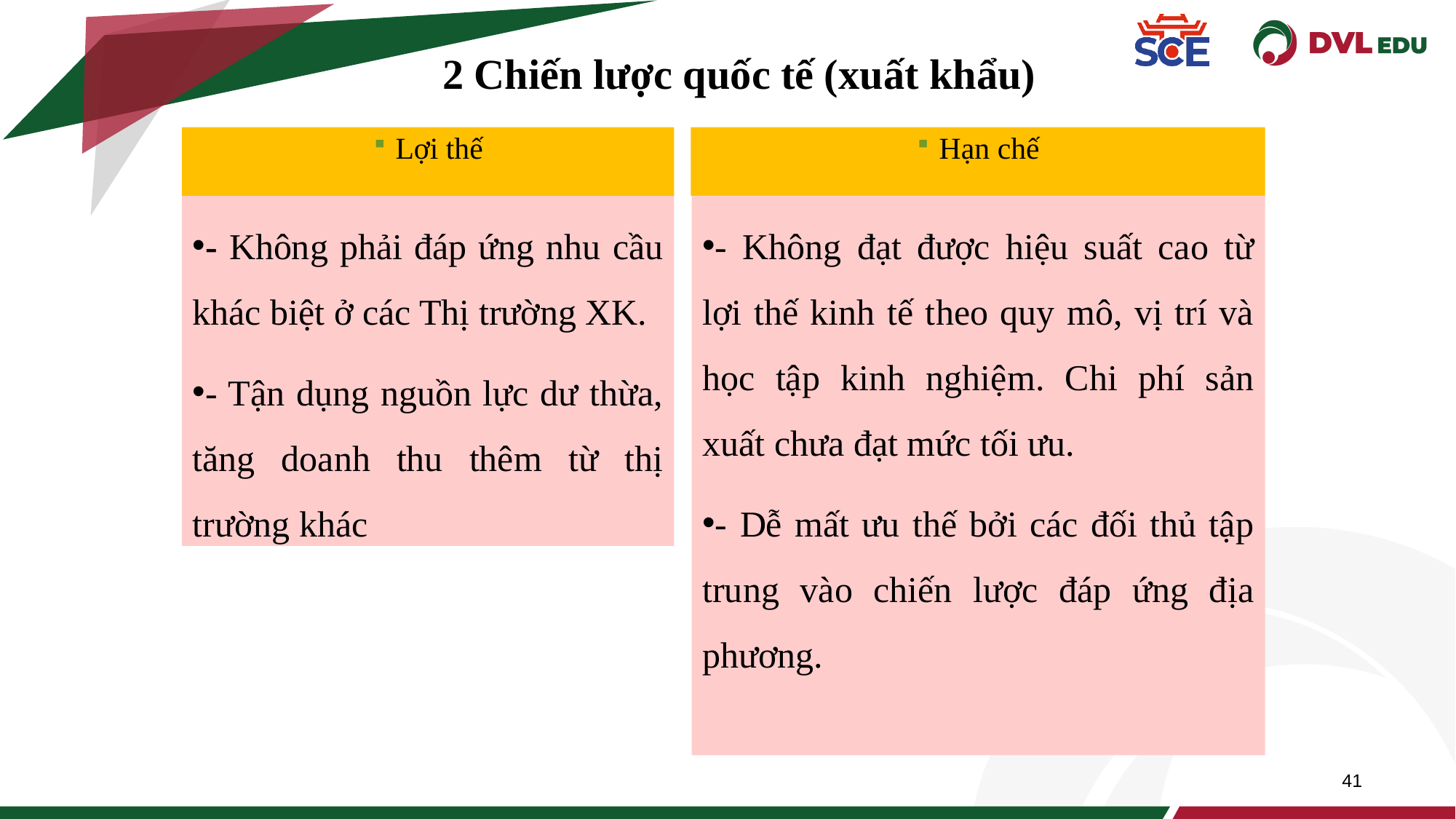

41
2 Chiến lược quốc tế (xuất khẩu)
Lợi thế
Lợi thế
Hạn chế
Hạn chế
- Không phải đáp ứng nhu cầu khác biệt ở các Thị trường XK.
- Tận dụng nguồn lực dư thừa, tăng doanh thu thêm từ thị trường khác
- Không đạt được hiệu suất cao từ lợi thế kinh tế theo quy mô, vị trí và học tập kinh nghiệm. Chi phí sản xuất chưa đạt mức tối ưu.
- Dễ mất ưu thế bởi các đối thủ tập trung vào chiến lược đáp ứng địa phương.

41